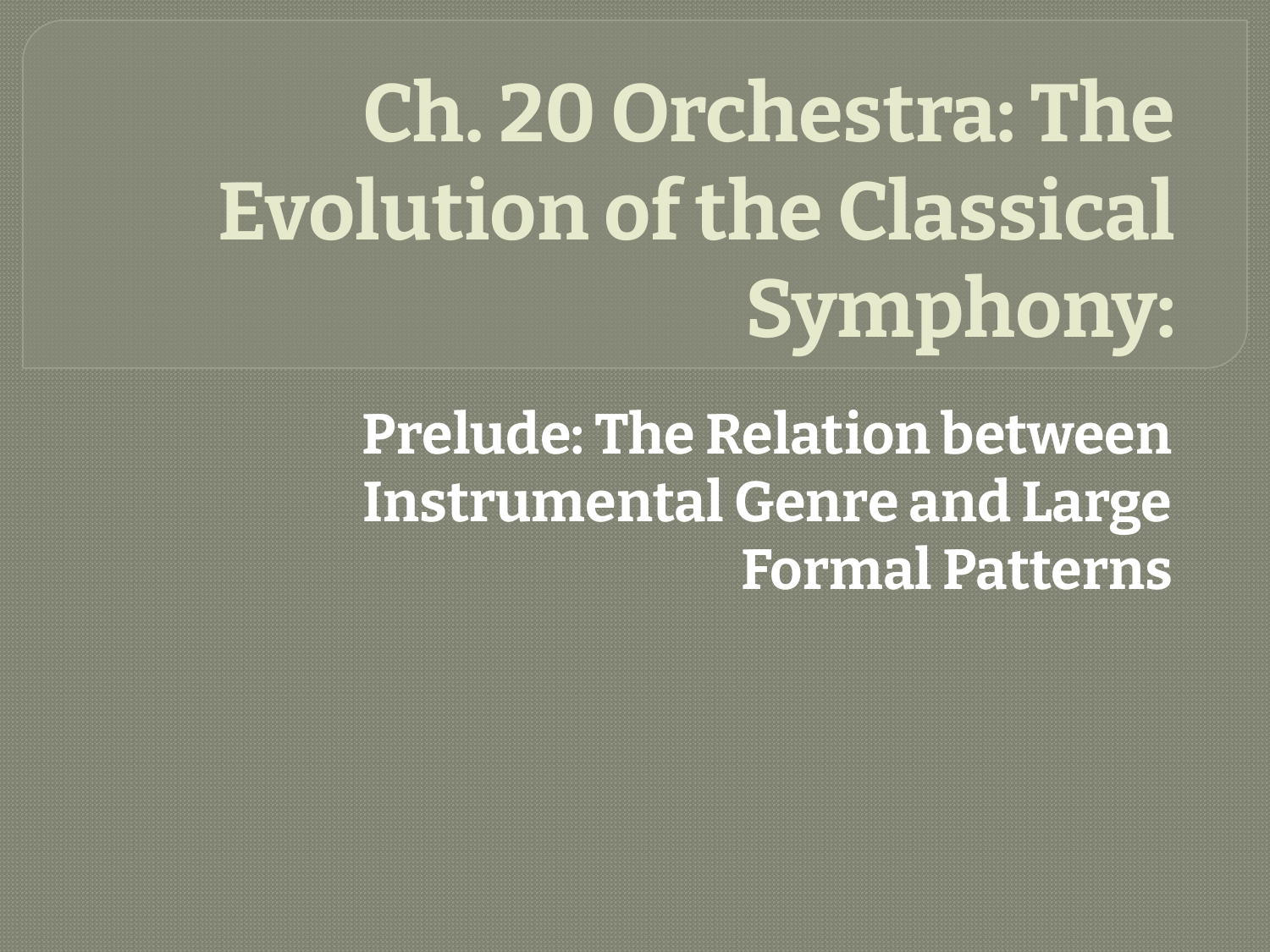

# Ch. 20 Orchestra: The Evolution of the Classical Symphony:
Prelude: The Relation between Instrumental Genre and Large Formal Patterns